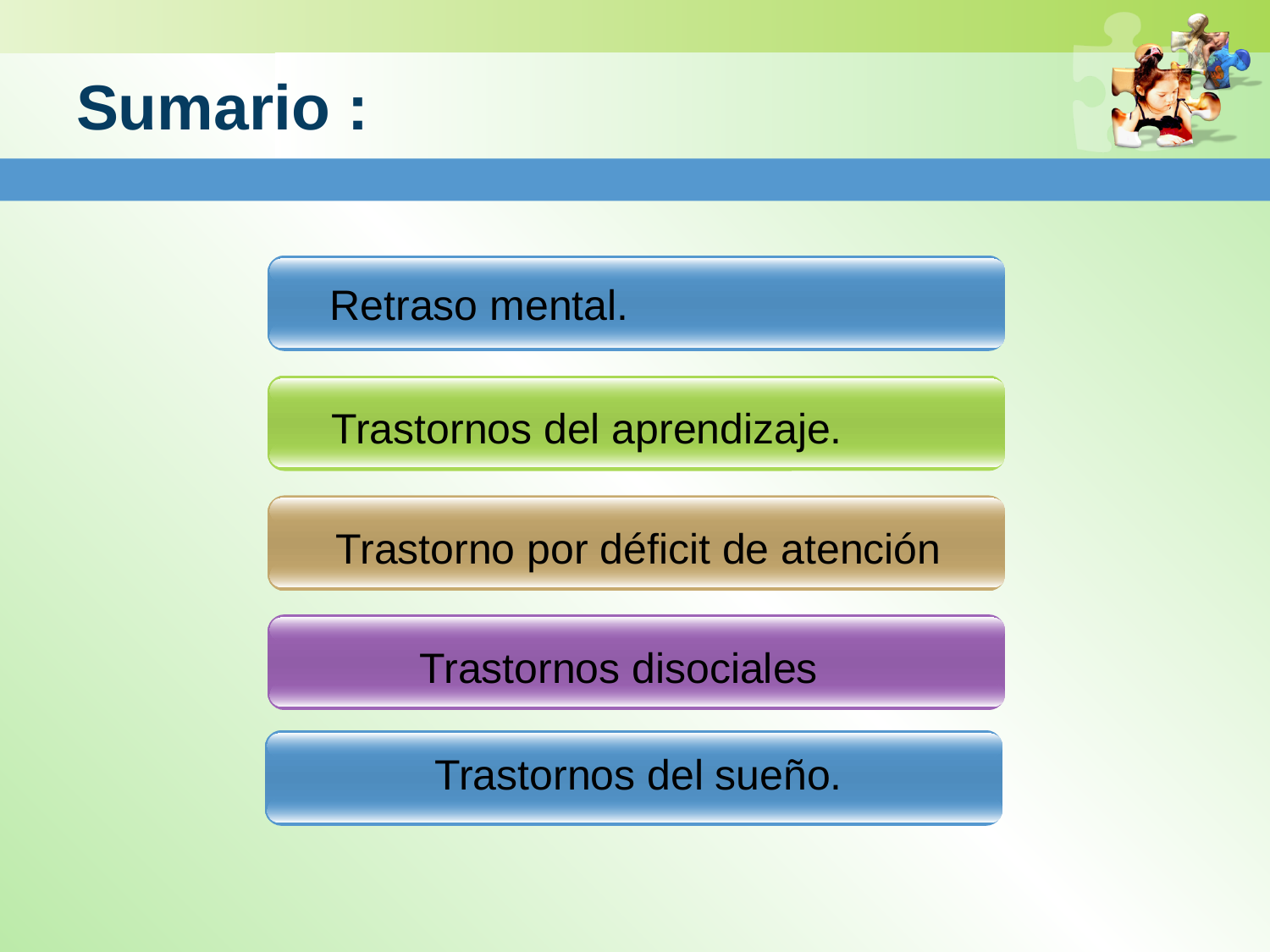

# Sumario :

Trastornos del aprendizaje.
Trastorno por déficit de atención
Trastornos disociales
Trastornos del sueño.
Retraso mental.